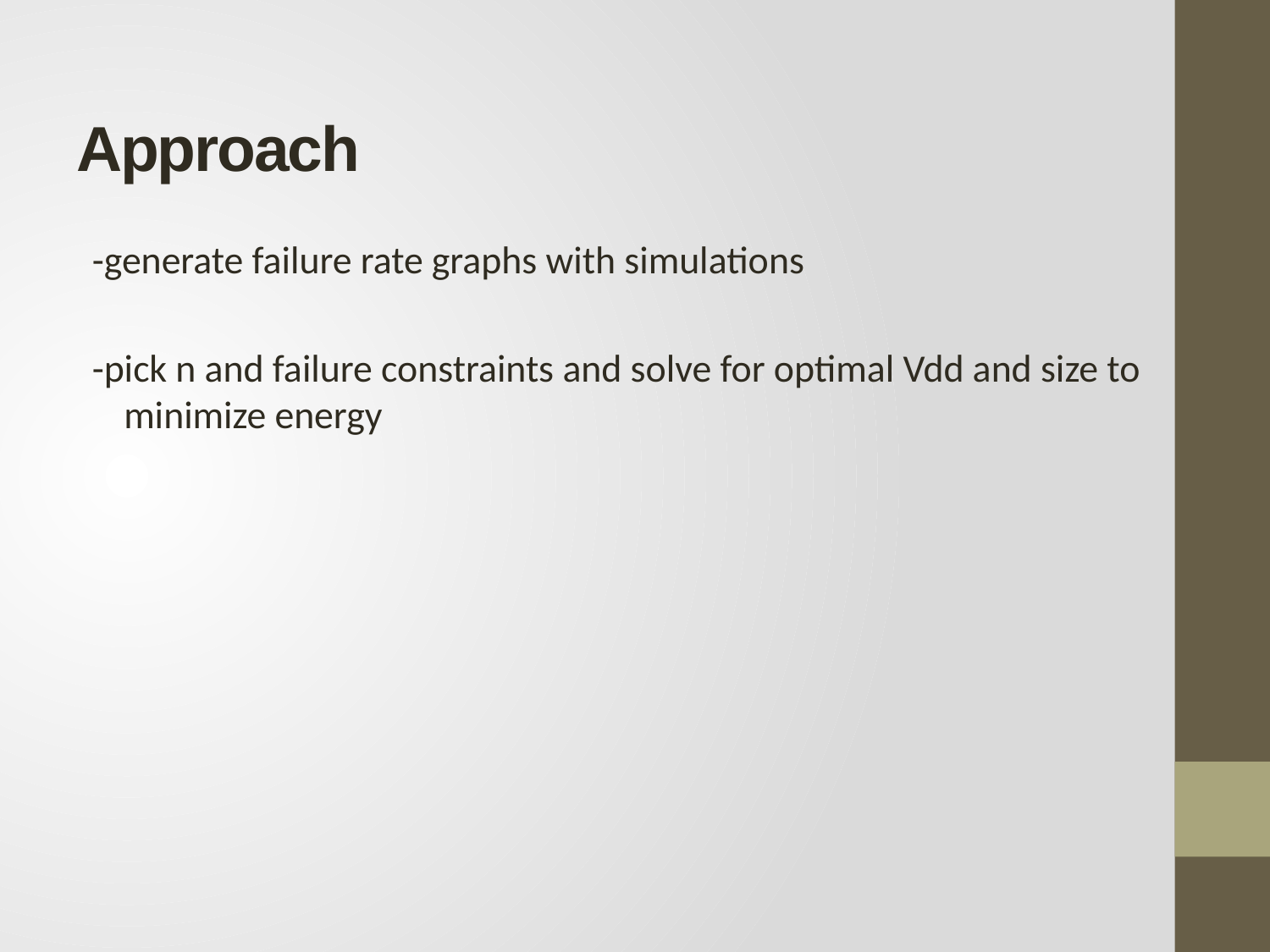

# Approach
-generate failure rate graphs with simulations

-pick n and failure constraints and solve for optimal Vdd and size to minimize energy